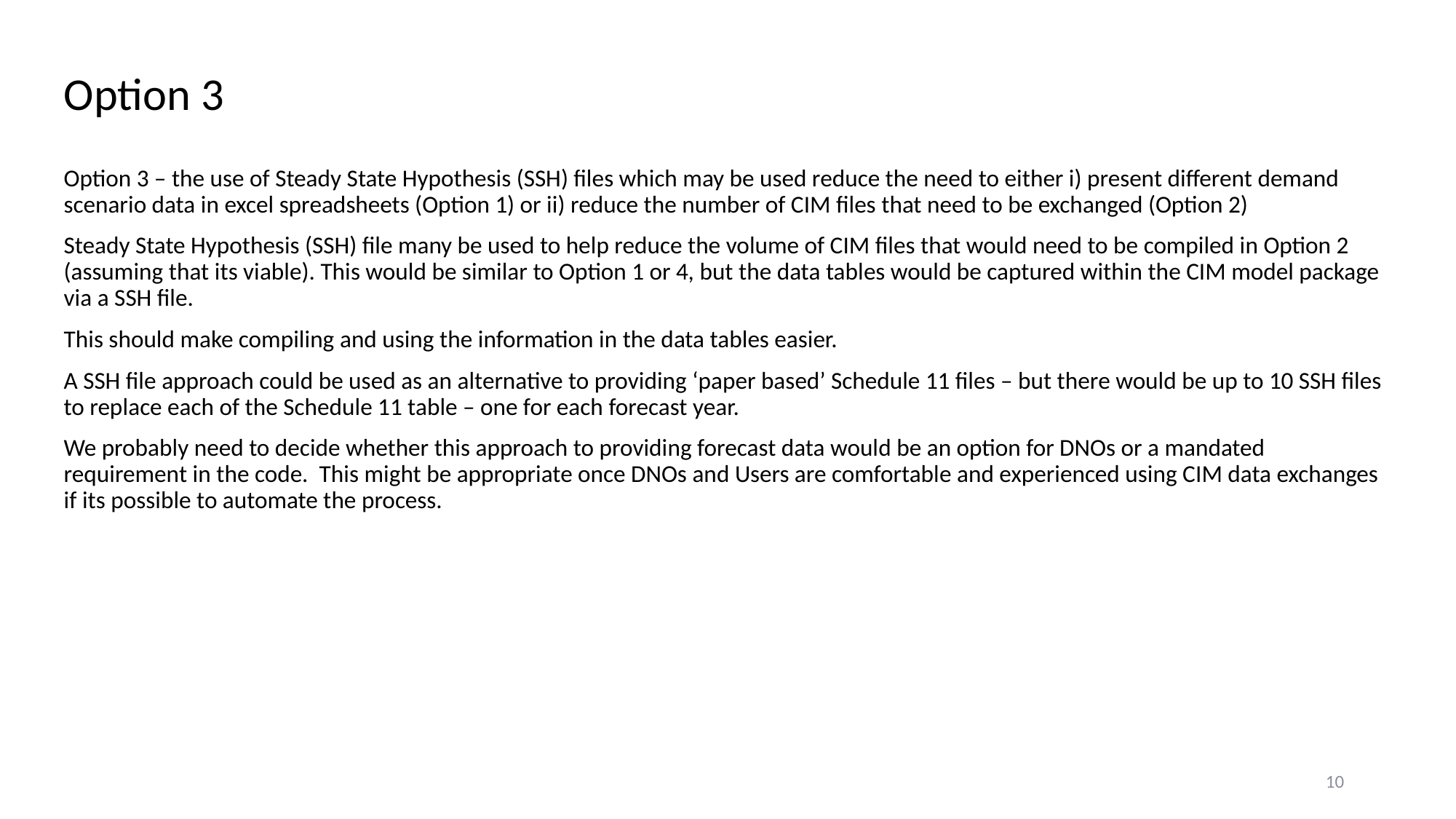

# Option 3
Option 3 – the use of Steady State Hypothesis (SSH) files which may be used reduce the need to either i) present different demand scenario data in excel spreadsheets (Option 1) or ii) reduce the number of CIM files that need to be exchanged (Option 2)
Steady State Hypothesis (SSH) file many be used to help reduce the volume of CIM files that would need to be compiled in Option 2 (assuming that its viable). This would be similar to Option 1 or 4, but the data tables would be captured within the CIM model package via a SSH file.
This should make compiling and using the information in the data tables easier.
A SSH file approach could be used as an alternative to providing ‘paper based’ Schedule 11 files – but there would be up to 10 SSH files to replace each of the Schedule 11 table – one for each forecast year.
We probably need to decide whether this approach to providing forecast data would be an option for DNOs or a mandated requirement in the code.  This might be appropriate once DNOs and Users are comfortable and experienced using CIM data exchanges if its possible to automate the process.

10